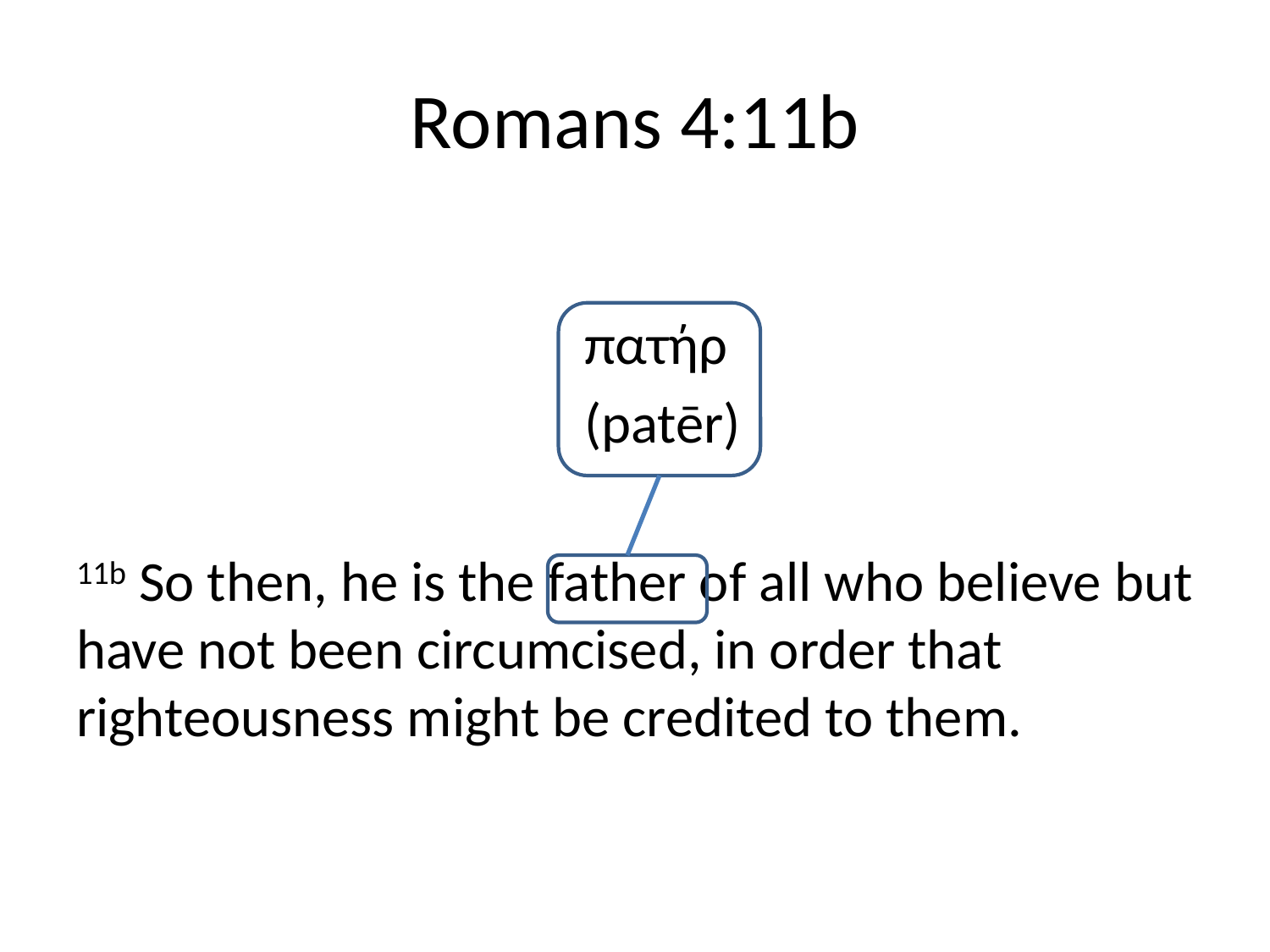

# Romans 4:11b

				πατήρ
				(patēr)

11b So then, he is the father of all who believe but have not been circumcised, in order that righteousness might be credited to them.